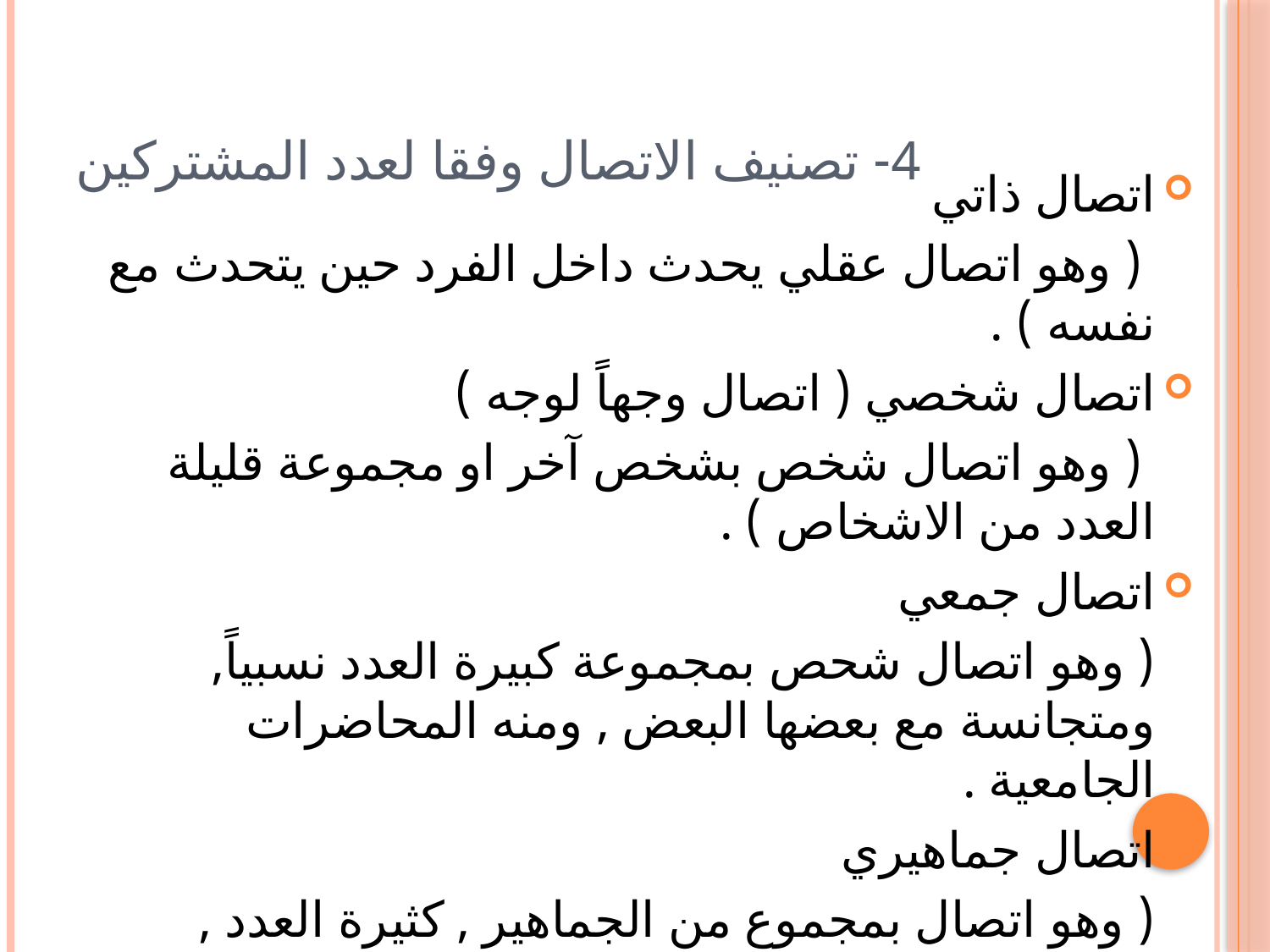

# 4- تصنيف الاتصال وفقا لعدد المشتركين
اتصال ذاتي
    ( وهو اتصال عقلي يحدث داخل الفرد حين يتحدث مع نفسه ) .
اتصال شخصي ( اتصال وجهاً لوجه )
    ( وهو اتصال شخص بشخص آخر او مجموعة قليلة العدد من الاشخاص ) .
اتصال جمعي
   ( وهو اتصال شحص بمجموعة كبيرة العدد نسبياً, ومتجانسة مع بعضها البعض , ومنه المحاضرات الجامعية .
اتصال جماهيري
   ( وهو اتصال بمجموع من الجماهير , كثيرة العدد , ومتفاوتة المستوى , ومنتشرة في مناطق جغرافية كالاتصال التلفزيوني ) .